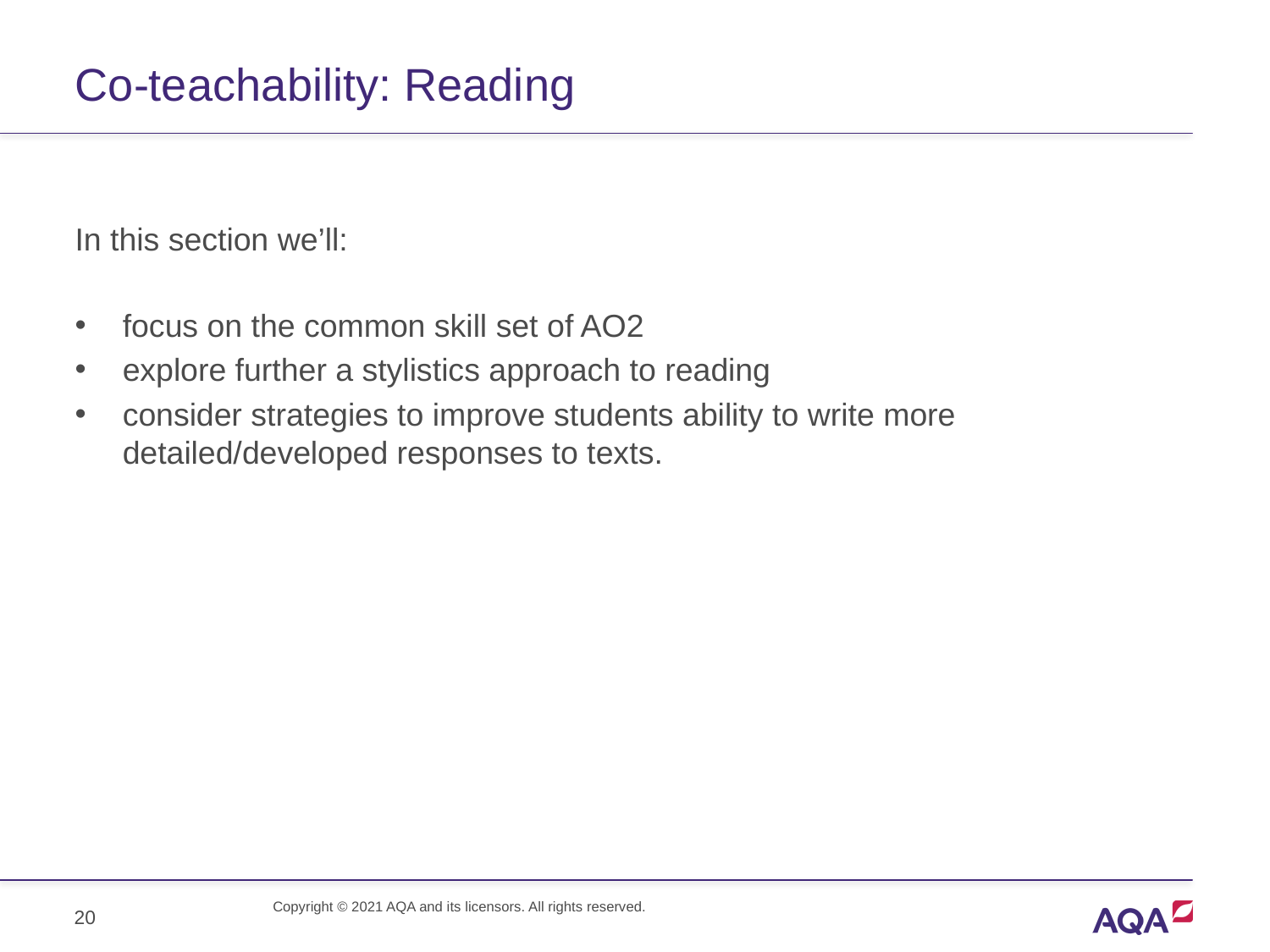

# Co-teachability: Reading
In this section we’ll:

focus on the common skill set of AO2
explore further a stylistics approach to reading
consider strategies to improve students ability to write more detailed/developed responses to texts.

Copyright © 2021 AQA and its licensors. All rights reserved.
20